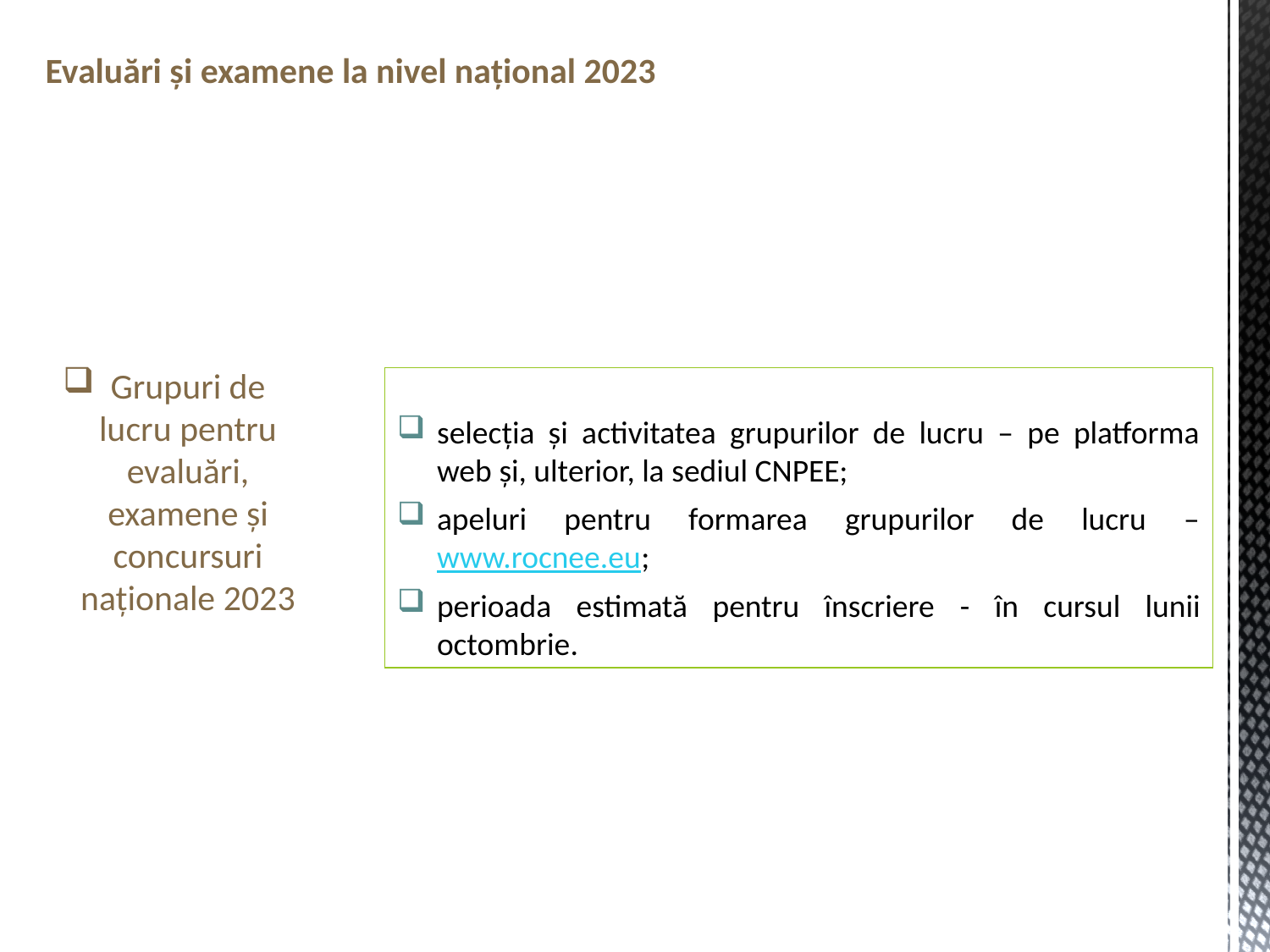

Evaluări și examene la nivel naţional 2023

Grupuri de lucru pentru evaluări, examene și concursuri naţionale 2023

selecţia şi activitatea grupurilor de lucru – pe platforma web și, ulterior, la sediul CNPEE;
apeluri pentru formarea grupurilor de lucru – www.rocnee.eu;
perioada estimată pentru înscriere - în cursul lunii octombrie.